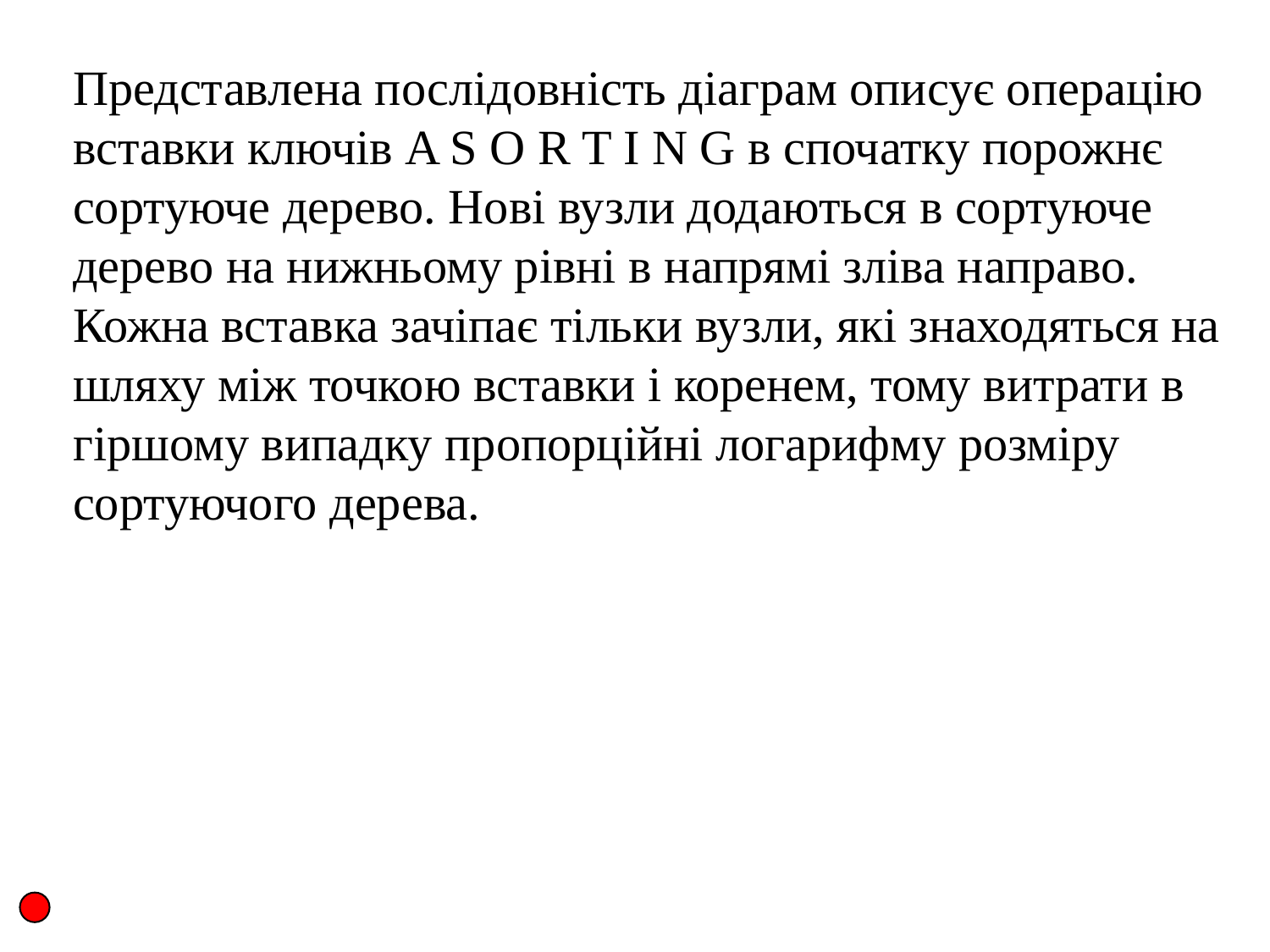

Представлена послідовність діаграм описує операцію вставки ключів A S O R T I N G в спочатку порожнє сортуюче дерево. Нові вузли додаються в сортуюче дерево на нижньому рівні в напрямі зліва направо. Кожна вставка зачіпає тільки вузли, які знаходяться на шляху між точкою вставки і коренем, тому витрати в гіршому випадку пропорційні логарифму розміру сортуючого дерева.